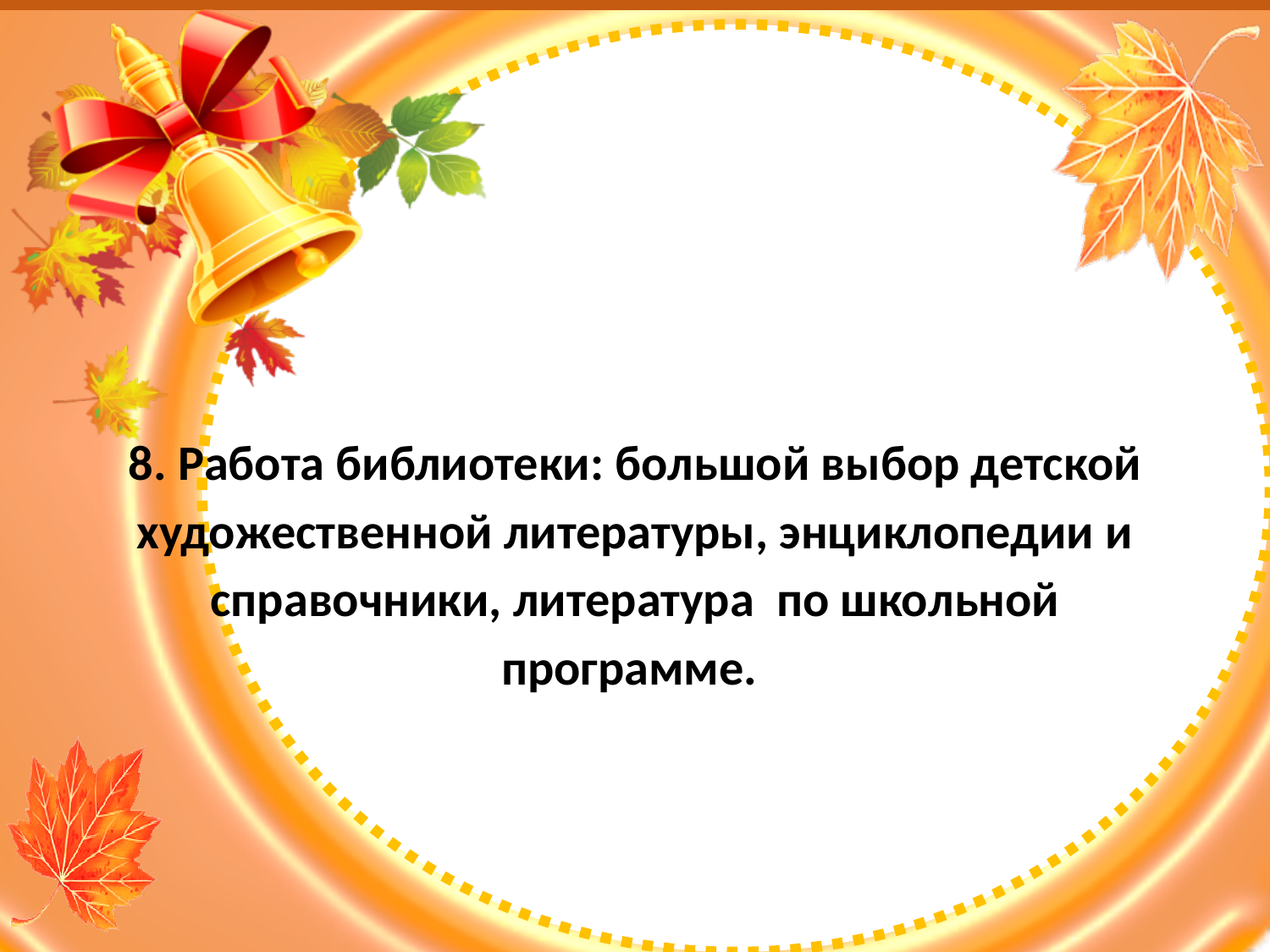

#

8. Работа библиотеки: большой выбор детской художественной литературы, энциклопедии и справочники, литература  по школьной программе.